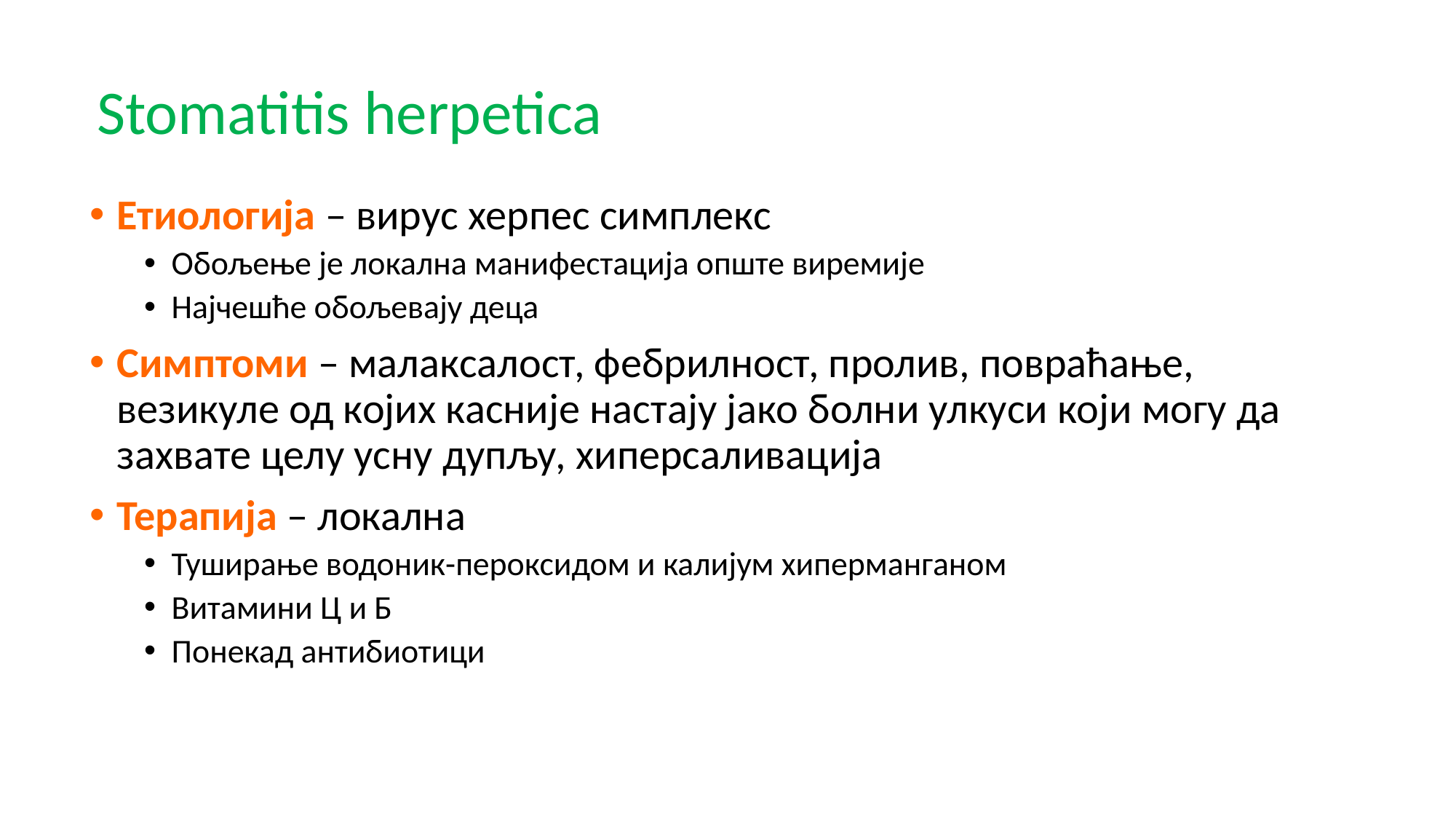

# Stomatitis herpetica
Етиологија – вирус херпес симплекс
Обољење је локална манифестација опште виремије
Најчешће обољевају деца
Симптоми – малаксалост, фебрилност, пролив, повраћање, везикуле од којих касније настају јако болни улкуси који могу да захвате целу усну дупљу, хиперсаливација
Терапија – локална
Туширање водоник-пероксидом и калијум хиперманганом
Витамини Ц и Б
Понекад антибиотици